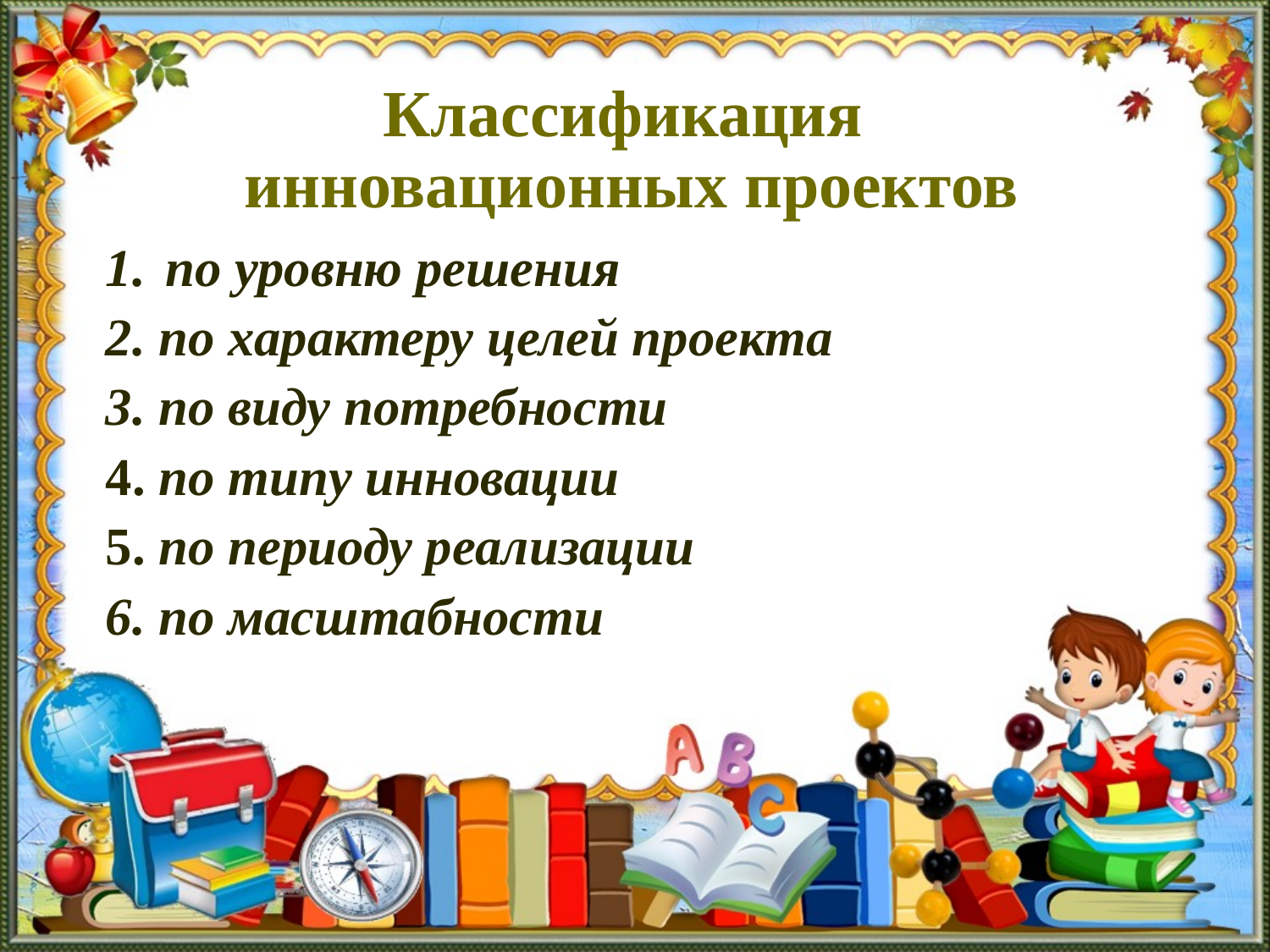

# Классификация инновационных проектов
по уровню решения
2. по характеру целей проекта
3. по виду потребности
4. по типу инновации
5. по периоду реализации
6. по масштабности